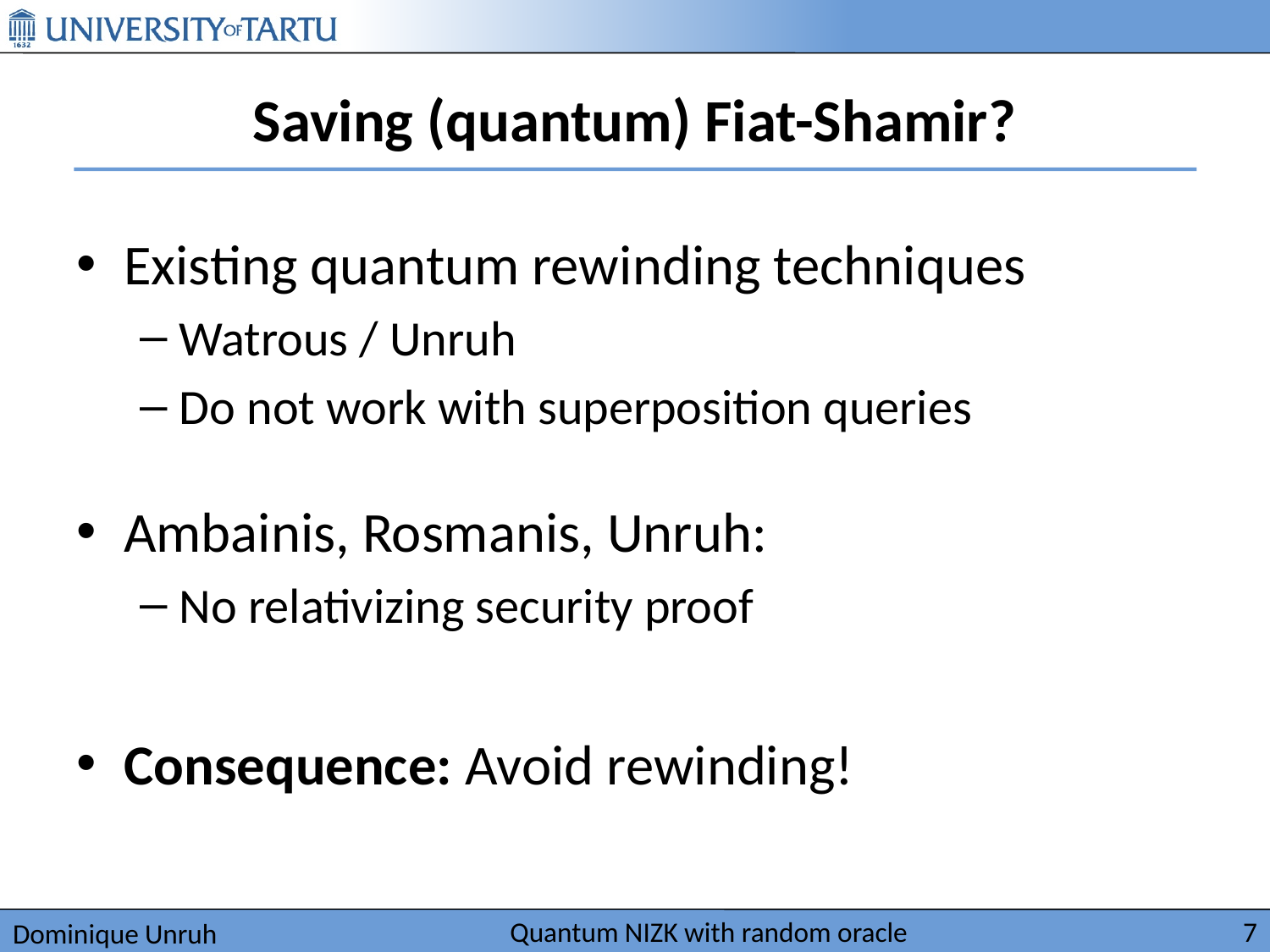

# Saving (quantum) Fiat-Shamir?
Existing quantum rewinding techniques
Watrous / Unruh
Do not work with superposition queries

Ambainis, Rosmanis, Unruh:
No relativizing security proof

Consequence: Avoid rewinding!
Quantum NIZK with random oracle
7